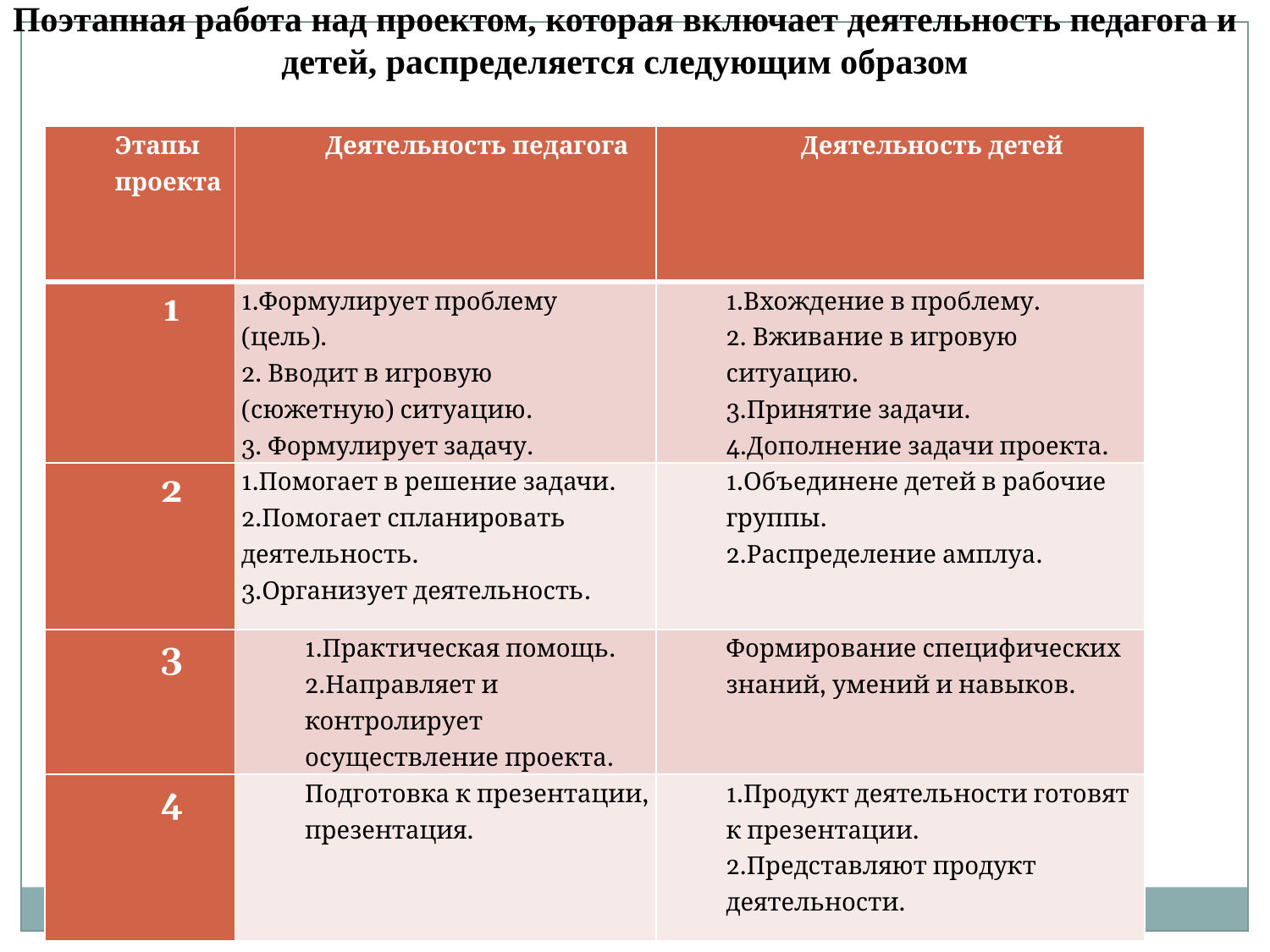

Поэтапная работа над проектом, которая включает деятельность педагога и детей, распределяется следующим образом

| Этапы проекта | Деятельность педагога | Деятельность детей |
| --- | --- | --- |
| 1 | 1.Формулирует проблему (цель). 2. Вводит в игровую (сюжетную) ситуацию. 3. Формулирует задачу. | 1.Вхождение в проблему. 2. Вживание в игровую ситуацию. 3.Принятие задачи. 4.Дополнение задачи проекта. |
| 2 | 1.Помогает в решение задачи. 2.Помогает спланировать деятельность. 3.Организует деятельность. | 1.Объединене детей в рабочие группы. 2.Распределение амплуа. |
| 3 | 1.Практическая помощь. 2.Направляет и контролирует осуществление проекта. | Формирование специфических знаний, умений и навыков. |
| 4 | Подготовка к презентации, презентация. | 1.Продукт деятельности готовят к презентации. 2.Представляют продукт деятельности. |